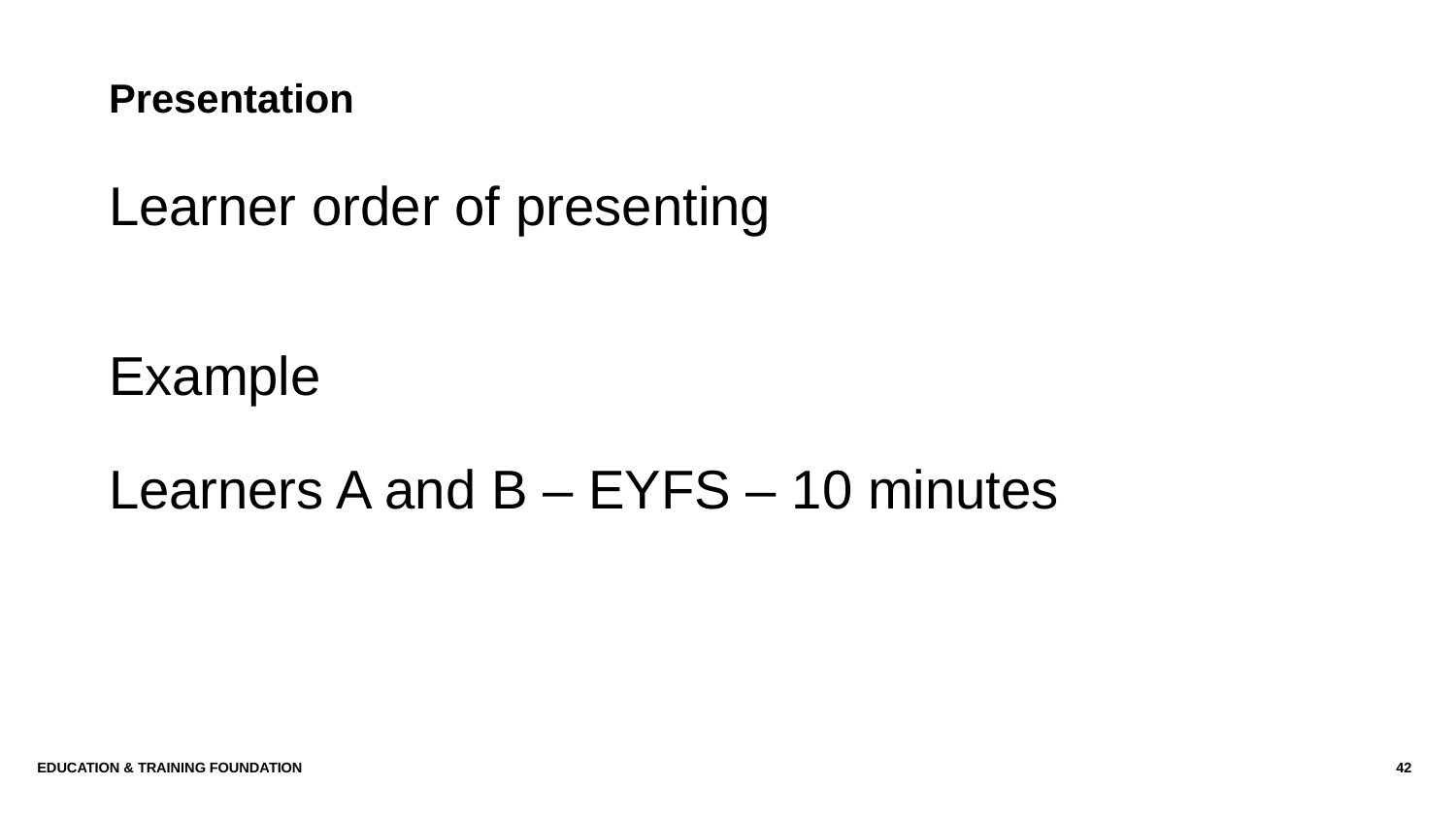

# Presentation
Learner order of presenting

Example

Learners A and B – EYFS – 10 minutes
Education & Training Foundation
42